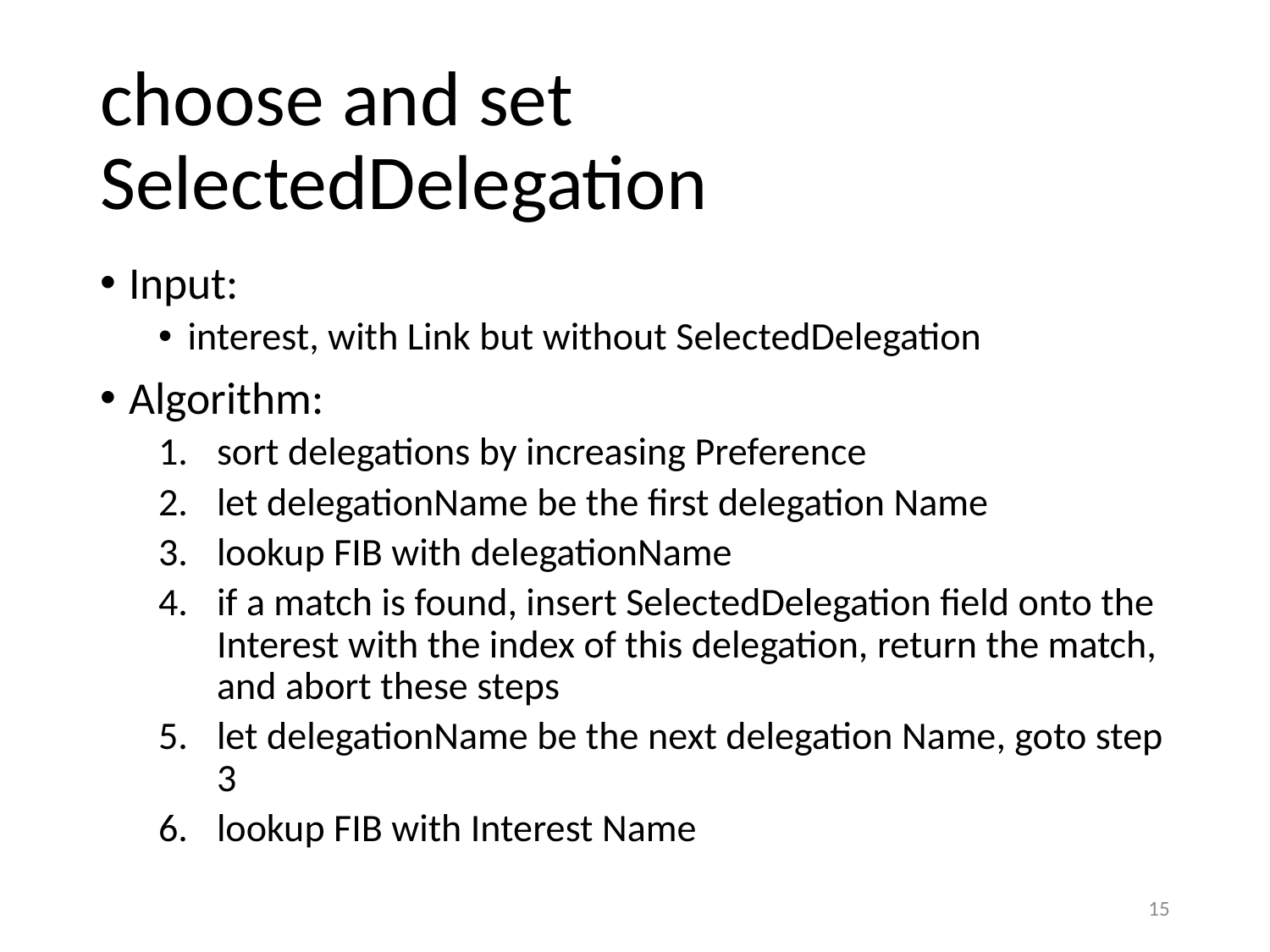

# choose and set SelectedDelegation
Input:
interest, with Link but without SelectedDelegation
Algorithm:
sort delegations by increasing Preference
let delegationName be the first delegation Name
lookup FIB with delegationName
if a match is found, insert SelectedDelegation field onto the Interest with the index of this delegation, return the match, and abort these steps
let delegationName be the next delegation Name, goto step 3
lookup FIB with Interest Name
15